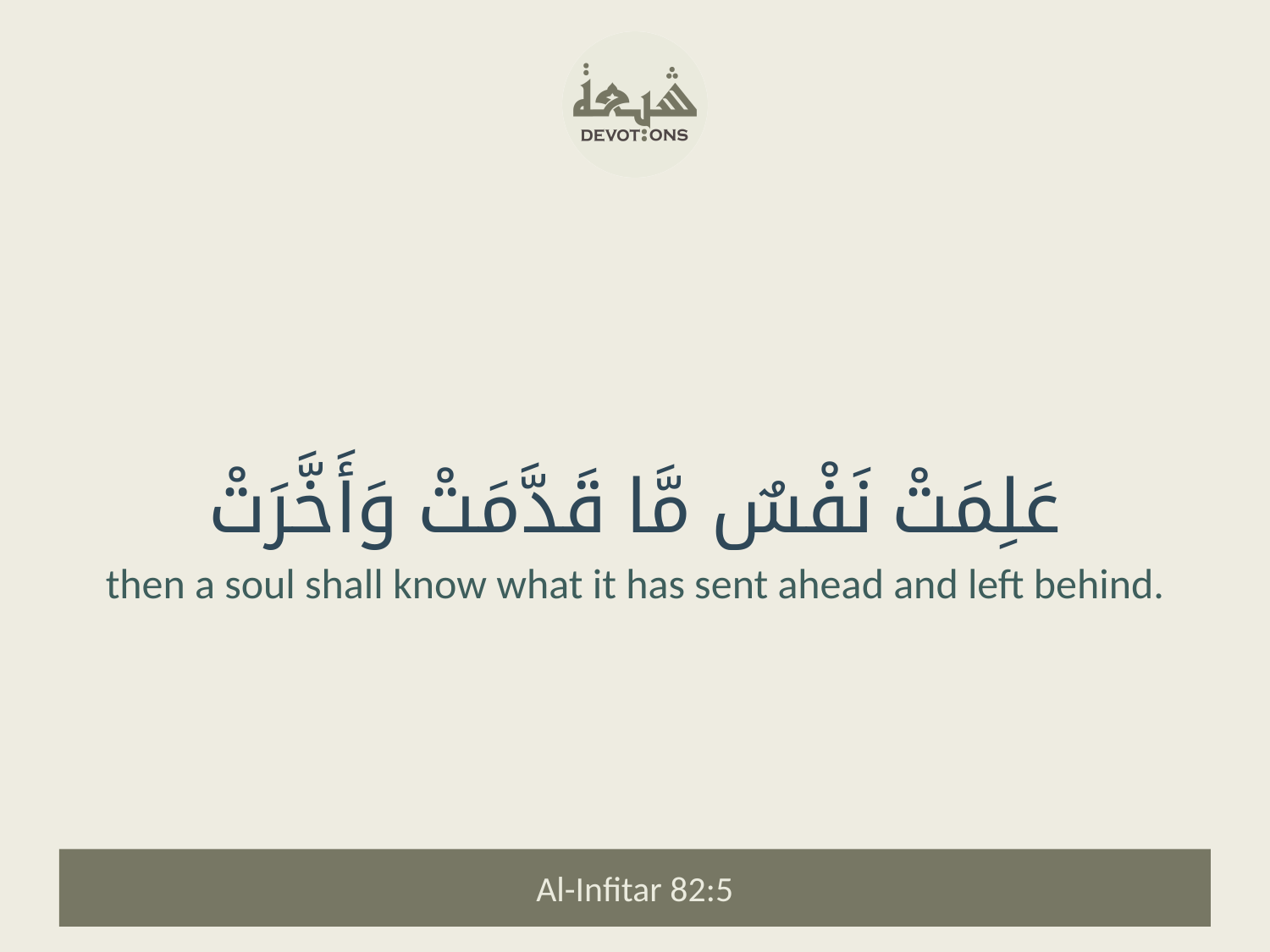

عَلِمَتْ نَفْسٌ مَّا قَدَّمَتْ وَأَخَّرَتْ
then a soul shall know what it has sent ahead and left behind.
Al-Infitar 82:5